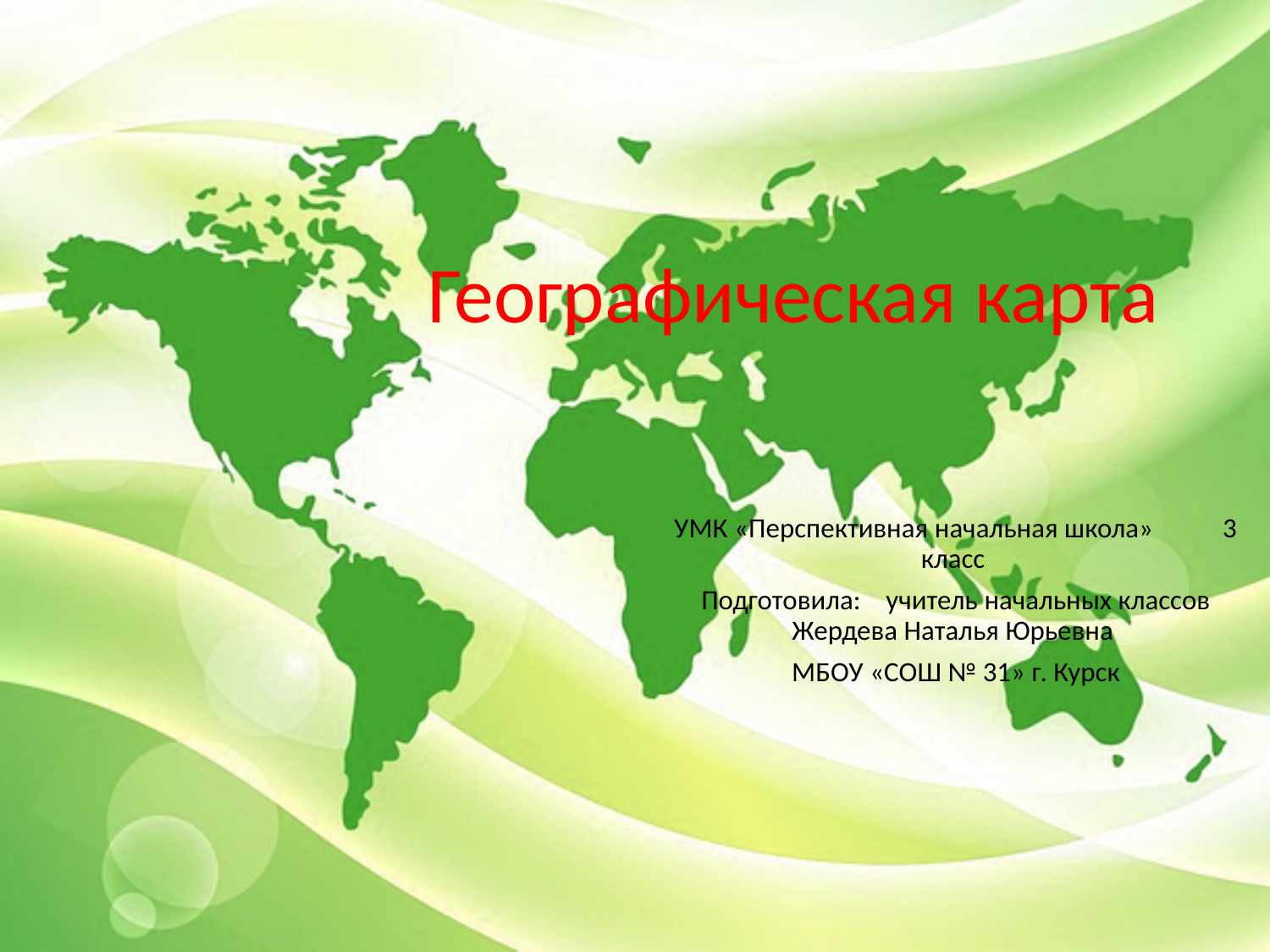

# Географическая карта
УМК «Перспективная начальная школа»           3 класс
Подготовила:    учитель начальных классов Жердева Наталья Юрьевна
МБОУ «СОШ № 31» г. Курск